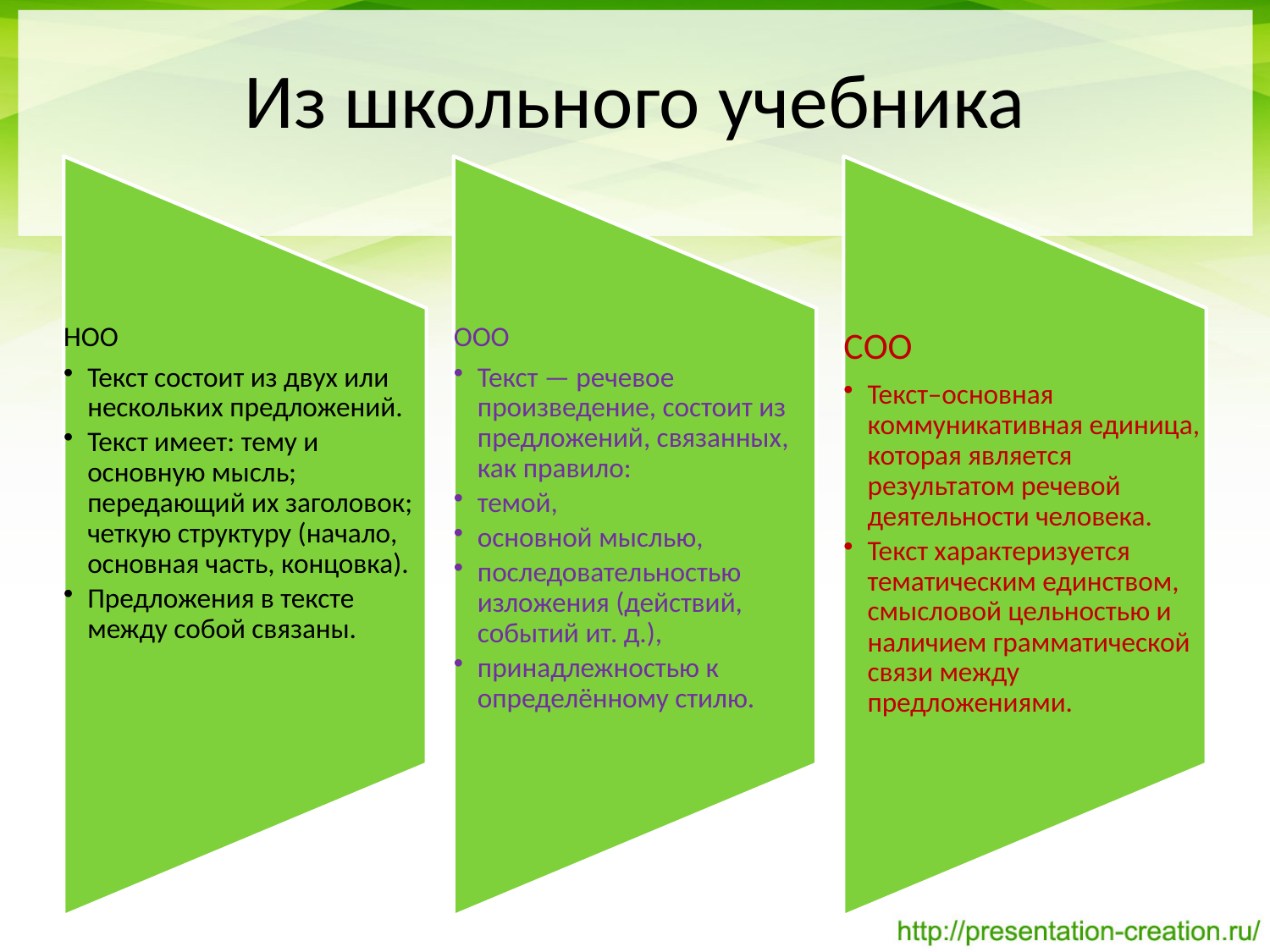

# Из школьного учебника
НОО
Текст состоит из двух или нескольких предложений.
Текст имеет: тему и основную мысль; передающий их заголовок; четкую структуру (начало, основная часть, концовка).
Предложения в тексте между собой связаны.

ООО
Текст — речевое произведение, состоит из предложений, связанных, как правило:
темой,
основной мыслью,
последовательностью изложения (действий, событий ит. д.),
принадлежностью к определённому стилю.
СОО
Текст–основная коммуникативная единица, которая является результатом речевой деятельности человека.
Текст характеризуется тематическим единством, смысловой цельностью и наличием грамматической связи между предложениями.